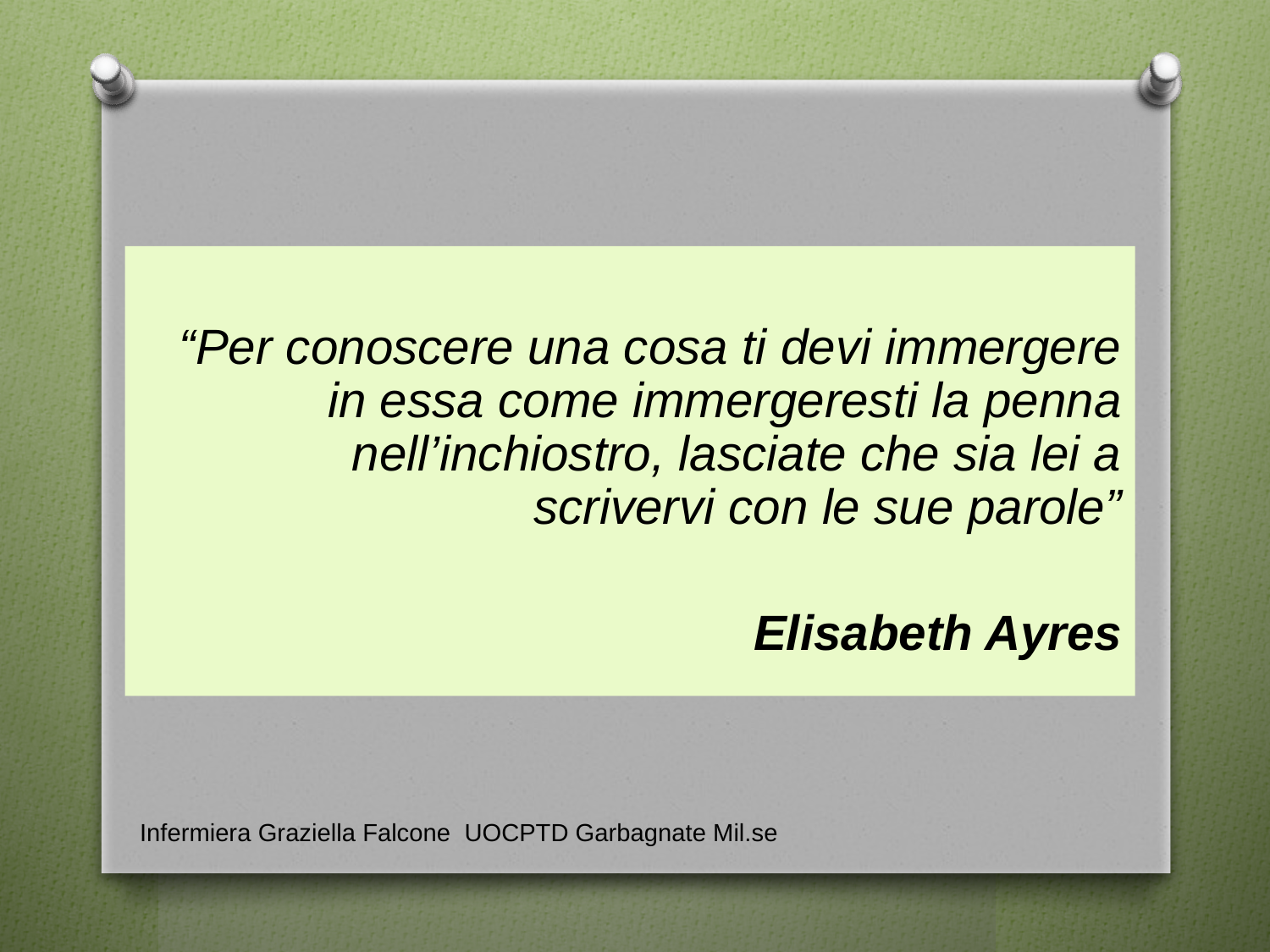

“Per conoscere una cosa ti devi immergere in essa come immergeresti la penna nell’inchiostro, lasciate che sia lei a scrivervi con le sue parole”

Elisabeth Ayres

Infermiera Graziella Falcone  UOCPTD Garbagnate Mil.se